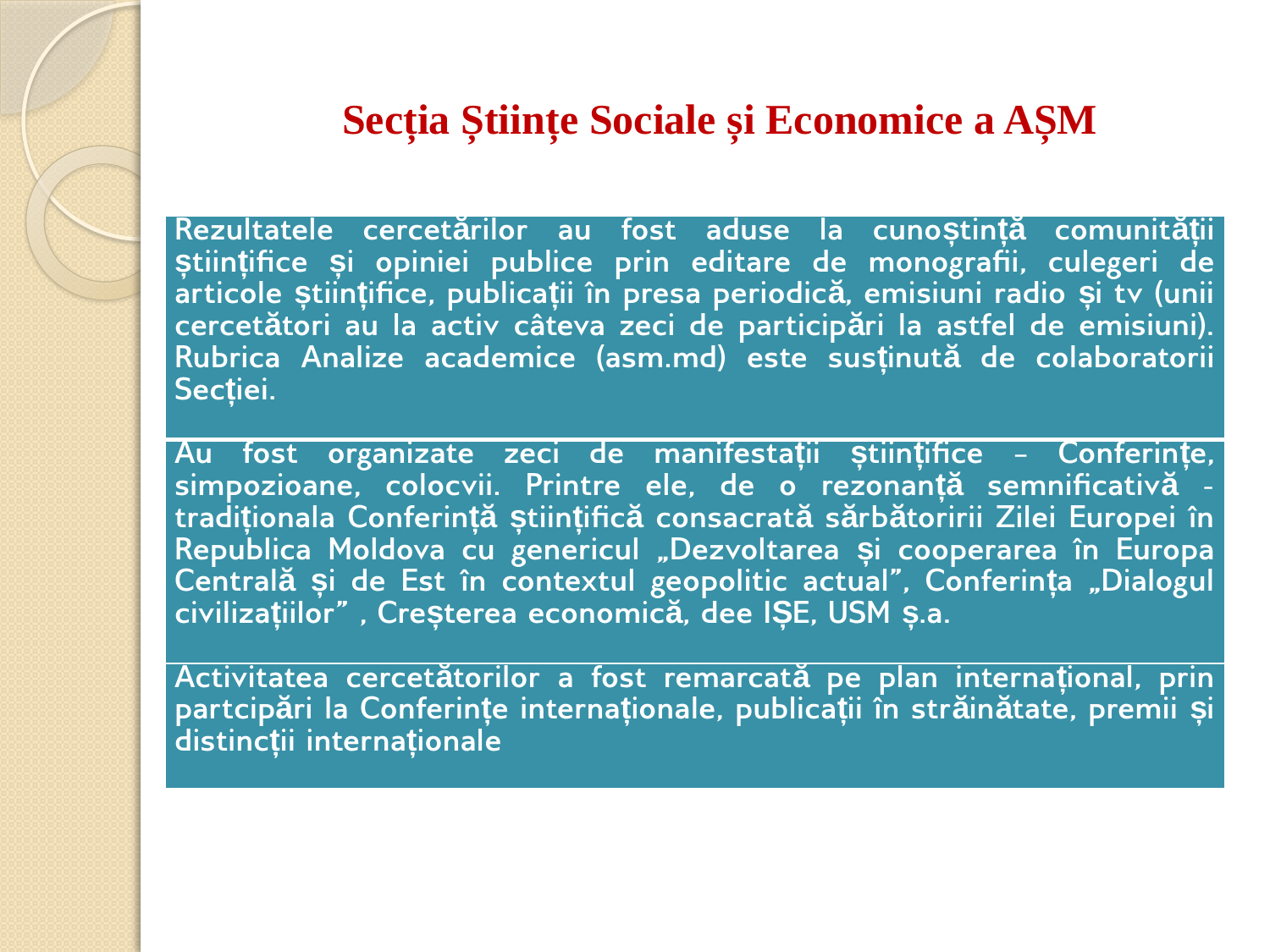

# Secția Științe Sociale și Economice a AȘM
| Rezultatele cercetărilor au fost aduse la cunoștință comunității științifice și opiniei publice prin editare de monografii, culegeri de articole științifice, publicații în presa periodică, emisiuni radio și tv (unii cercetători au la activ câteva zeci de participări la astfel de emisiuni). Rubrica Analize academice (asm.md) este susținută de colaboratorii Secției. |
| --- |
| Au fost organizate zeci de manifestații științifice – Conferințe, simpozioane, colocvii. Printre ele, de o rezonanță semnificativă - tradiționala Conferință științifică consacrată sărbătoririi Zilei Europei în Republica Moldova cu genericul „Dezvoltarea și cooperarea în Europa Centrală și de Est în contextul geopolitic actual”, Conferința „Dialogul civilizațiilor” , Creșterea economică, dee IȘE, USM ș.a. |
| Activitatea cercetătorilor a fost remarcată pe plan internațional, prin partcipări la Conferințe internaționale, publicații în străinătate, premii și distincții internaționale |